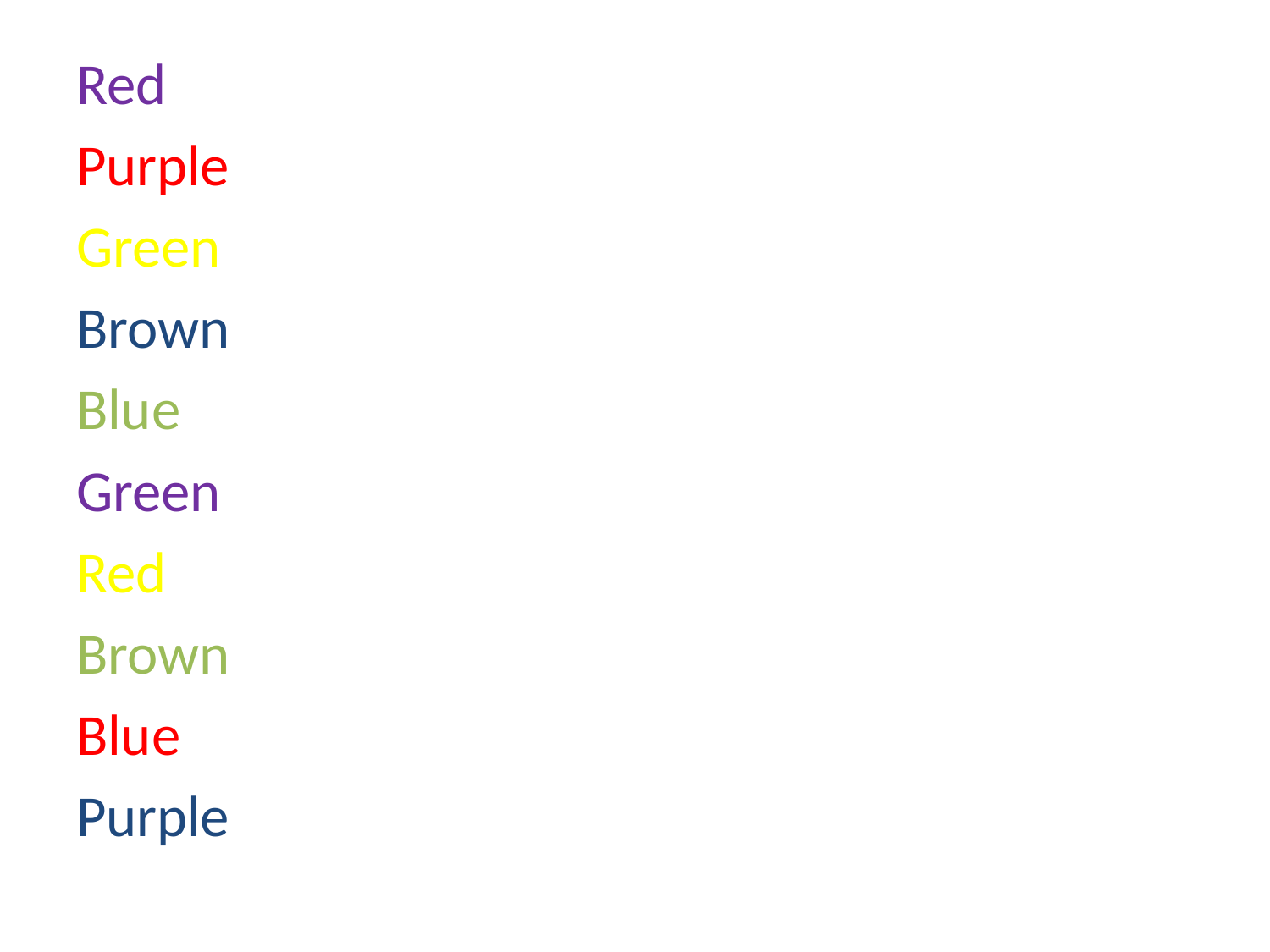

#
Red
Purple
Green
Brown
Blue
Green
Red
Brown
Blue
Purple